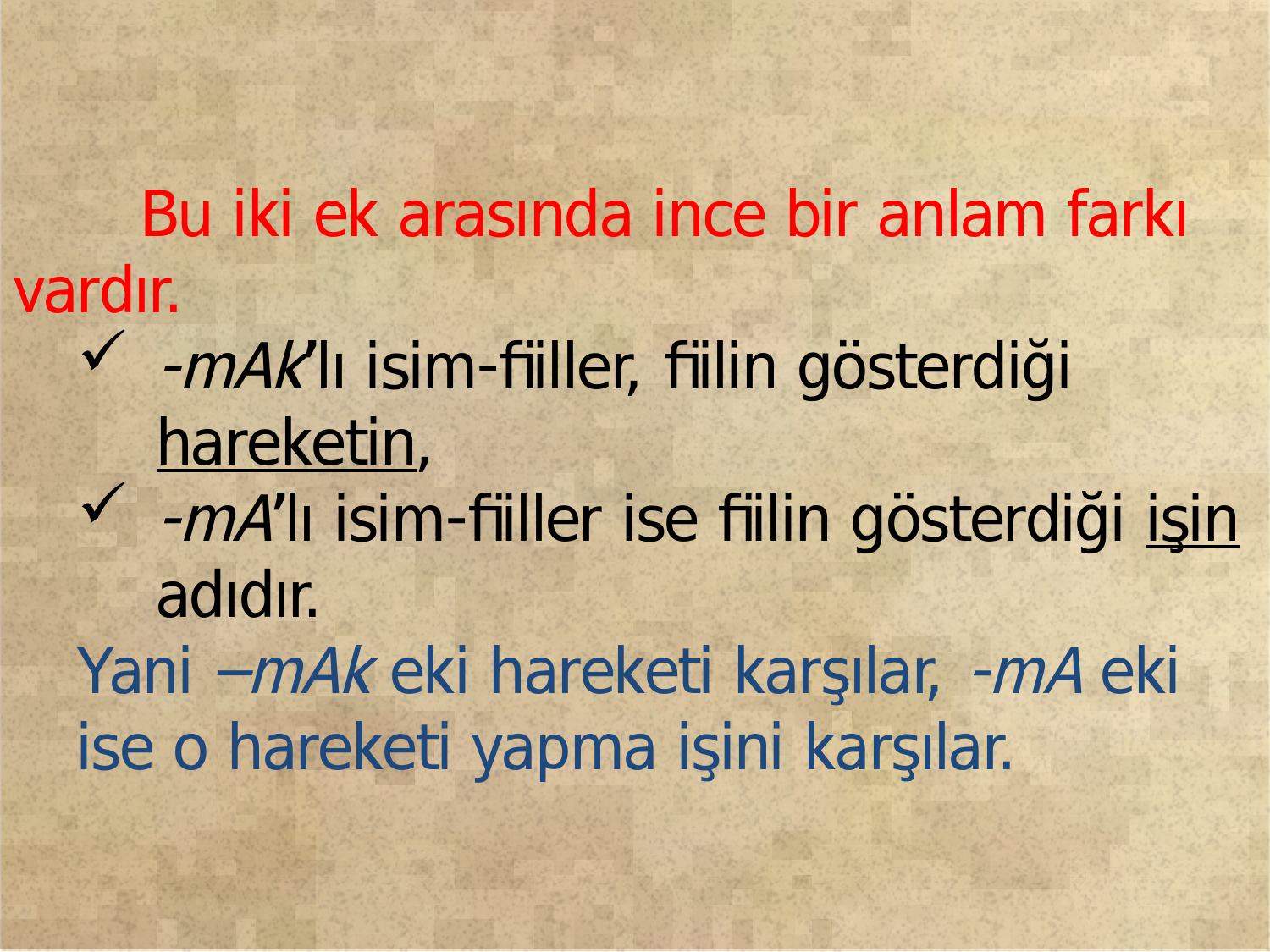

Bu iki ek arasında ince bir anlam farkı vardır.
-mAk’lı isim-fiiller, fiilin gösterdiği hareketin,
-mA’lı isim-fiiller ise fiilin gösterdiği işin adıdır.
Yani –mAk eki hareketi karşılar, -mA eki ise o hareketi yapma işini karşılar.